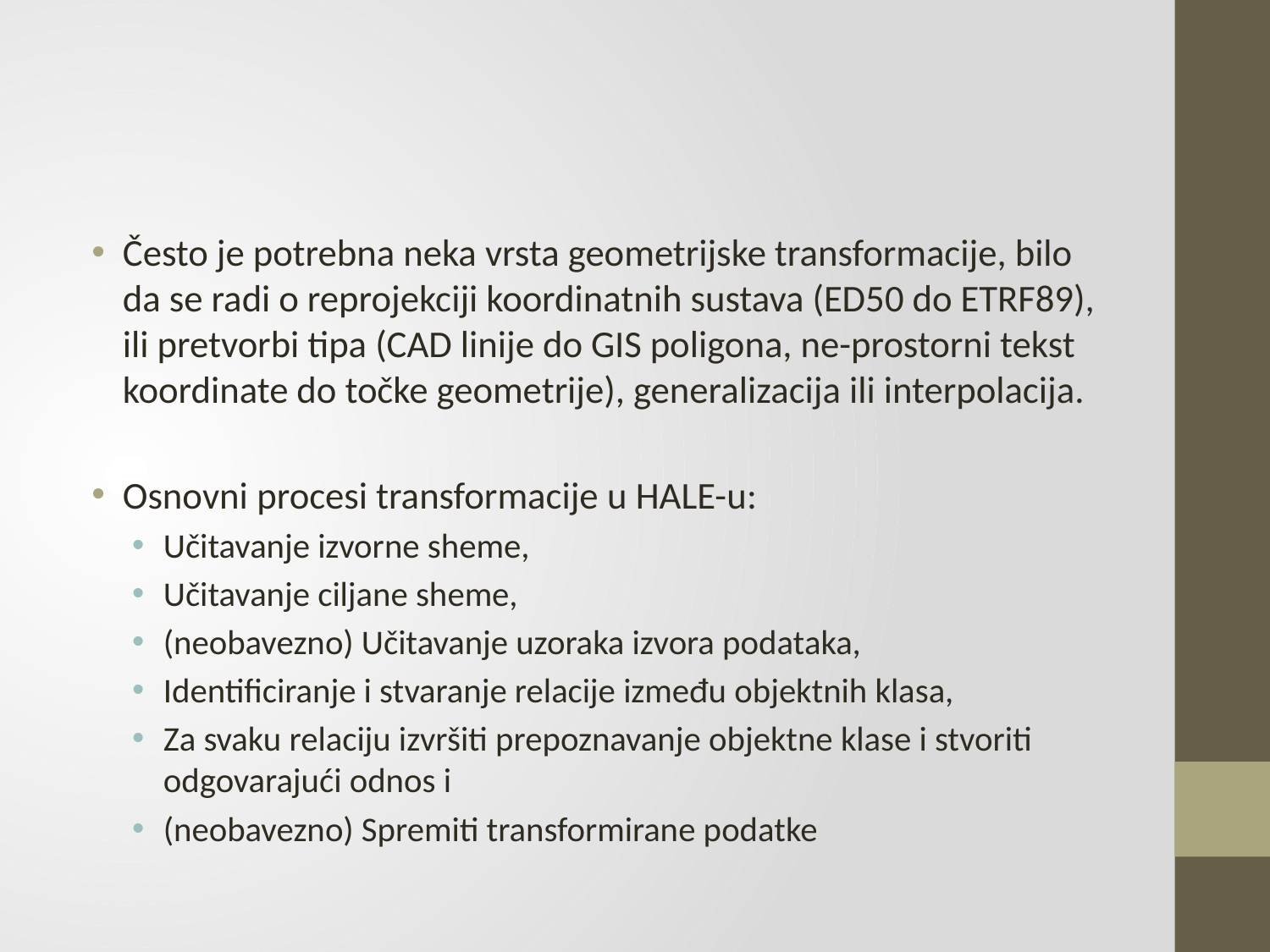

#
Često je potrebna neka vrsta geometrijske transformacije, bilo da se radi o reprojekciji koordinatnih sustava (ED50 do ETRF89), ili pretvorbi tipa (CAD linije do GIS poligona, ne-prostorni tekst koordinate do točke geometrije), generalizacija ili interpolacija.

Osnovni procesi transformacije u HALE-u:
Učitavanje izvorne sheme,
Učitavanje ciljane sheme,
(neobavezno) Učitavanje uzoraka izvora podataka,
Identificiranje i stvaranje relacije između objektnih klasa,
Za svaku relaciju izvršiti prepoznavanje objektne klase i stvoriti odgovarajući odnos i
(neobavezno) Spremiti transformirane podatke